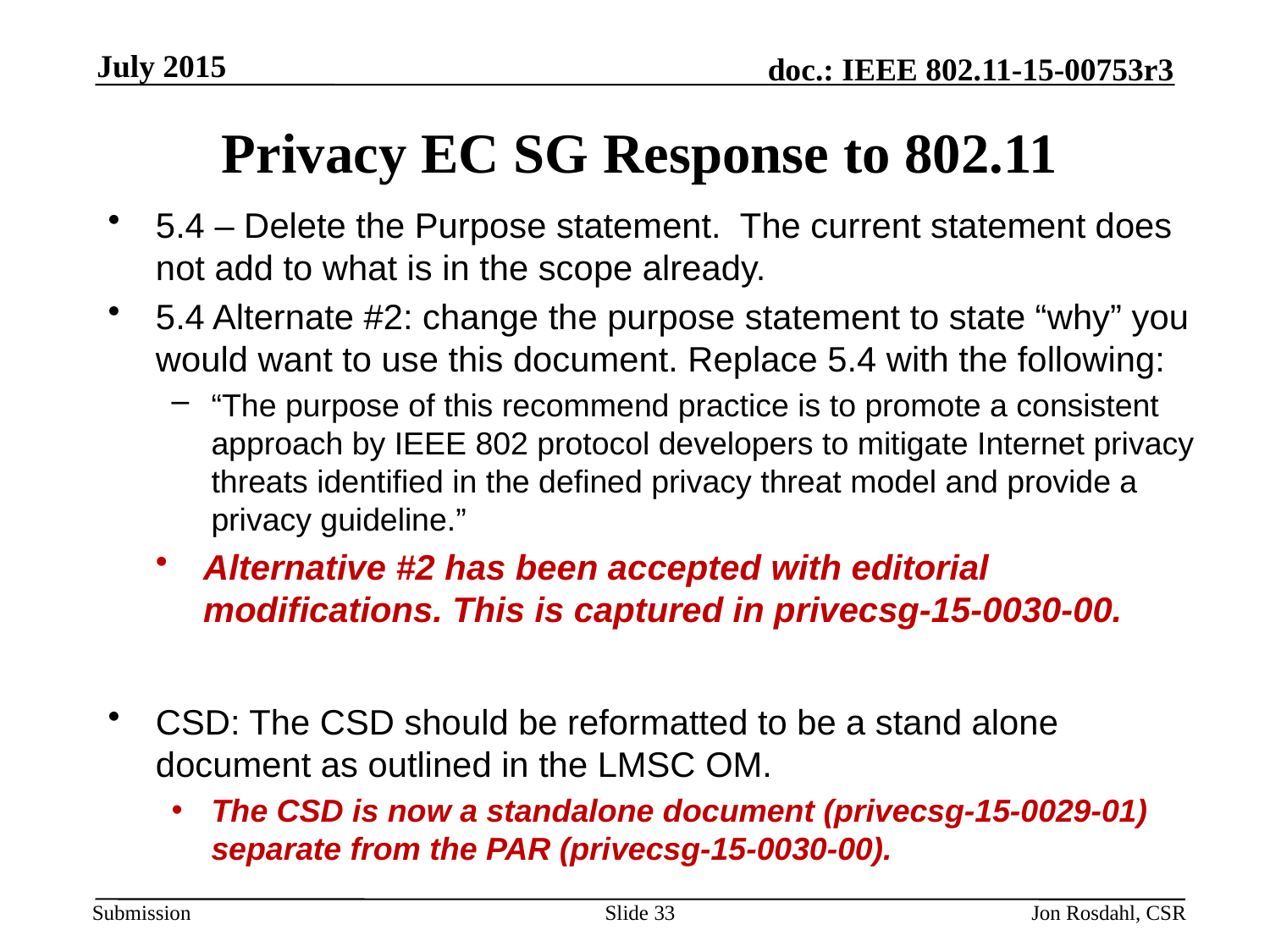

July 2015
# Privacy EC SG Response to 802.11
5.4 – Delete the Purpose statement.  The current statement does not add to what is in the scope already.
5.4 Alternate #2: change the purpose statement to state “why” you would want to use this document. Replace 5.4 with the following:
“The purpose of this recommend practice is to promote a consistent approach by IEEE 802 protocol developers to mitigate Internet privacy threats identified in the defined privacy threat model and provide a privacy guideline.”
Alternative #2 has been accepted with editorial modifications. This is captured in privecsg-15-0030-00.

CSD: The CSD should be reformatted to be a stand alone document as outlined in the LMSC OM.
The CSD is now a standalone document (privecsg-15-0029-01) separate from the PAR (privecsg-15-0030-00).
Slide 33
Jon Rosdahl, CSR